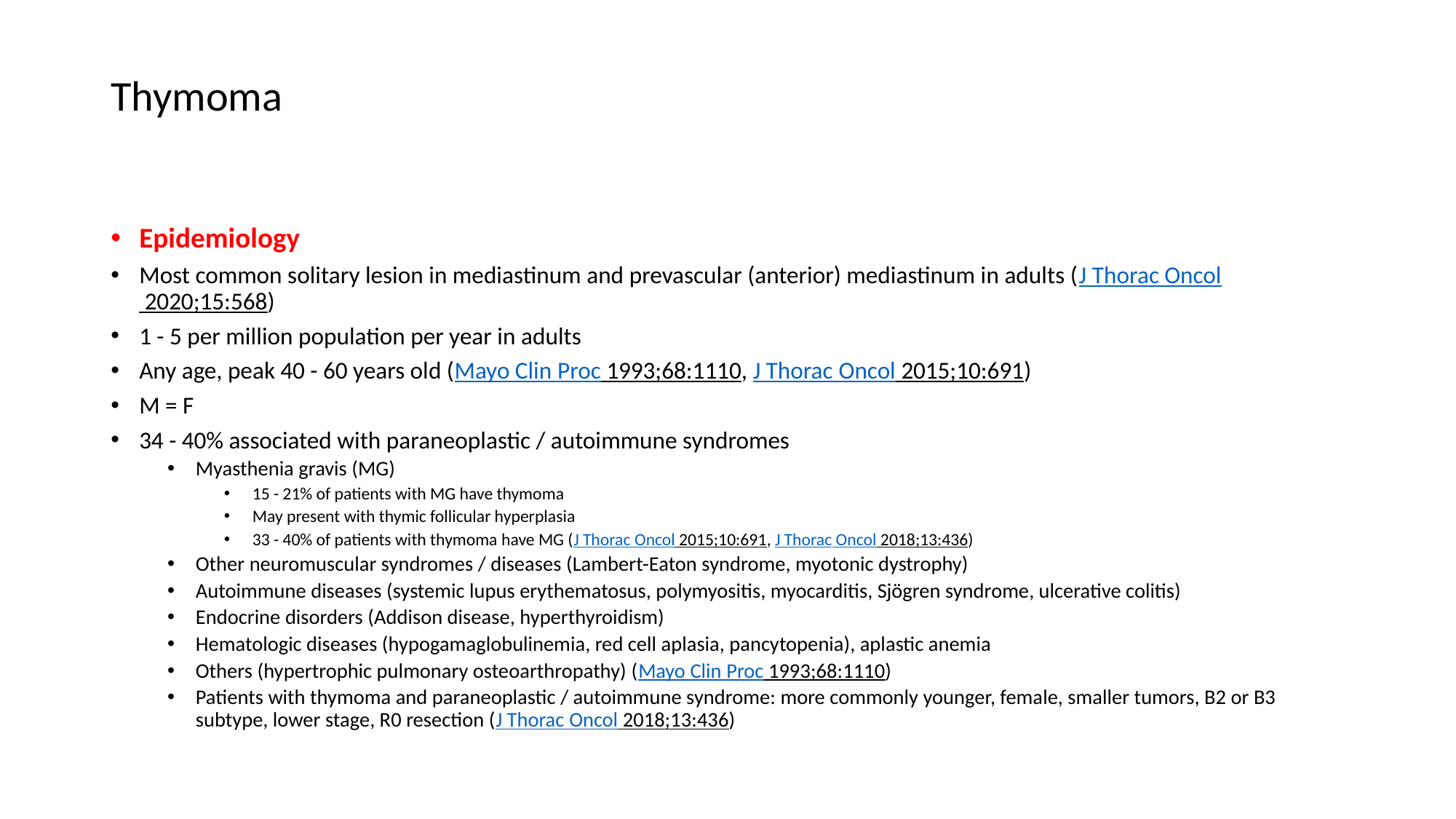

# Thymoma
Epidemiology
Most common solitary lesion in mediastinum and prevascular (anterior) mediastinum in adults (J Thorac Oncol 2020;15:568)
1 - 5 per million population per year in adults
Any age, peak 40 - 60 years old (Mayo Clin Proc 1993;68:1110, J Thorac Oncol 2015;10:691)
M = F
34 - 40% associated with paraneoplastic / autoimmune syndromes
Myasthenia gravis (MG)
15 - 21% of patients with MG have thymoma
May present with thymic follicular hyperplasia
33 - 40% of patients with thymoma have MG (J Thorac Oncol 2015;10:691, J Thorac Oncol 2018;13:436)
Other neuromuscular syndromes / diseases (Lambert-Eaton syndrome, myotonic dystrophy)
Autoimmune diseases (systemic lupus erythematosus, polymyositis, myocarditis, Sjögren syndrome, ulcerative colitis)
Endocrine disorders (Addison disease, hyperthyroidism)
Hematologic diseases (hypogamaglobulinemia, red cell aplasia, pancytopenia), aplastic anemia
Others (hypertrophic pulmonary osteoarthropathy) (Mayo Clin Proc 1993;68:1110)
Patients with thymoma and paraneoplastic / autoimmune syndrome: more commonly younger, female, smaller tumors, B2 or B3 subtype, lower stage, R0 resection (J Thorac Oncol 2018;13:436)